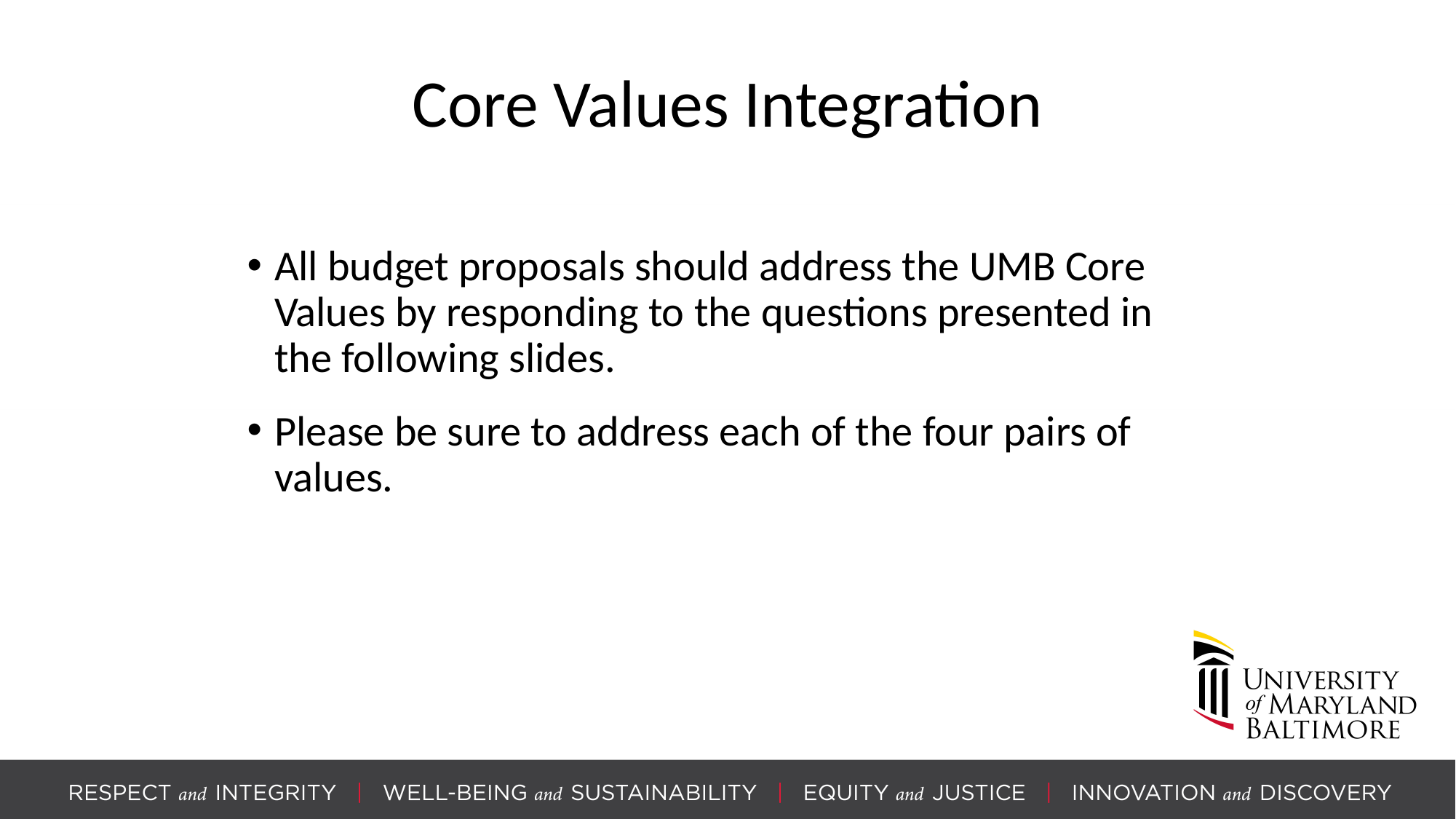

Core Values Integration
All budget proposals should address the UMB Core Values by responding to the questions presented in the following slides.
Please be sure to address each of the four pairs of values.